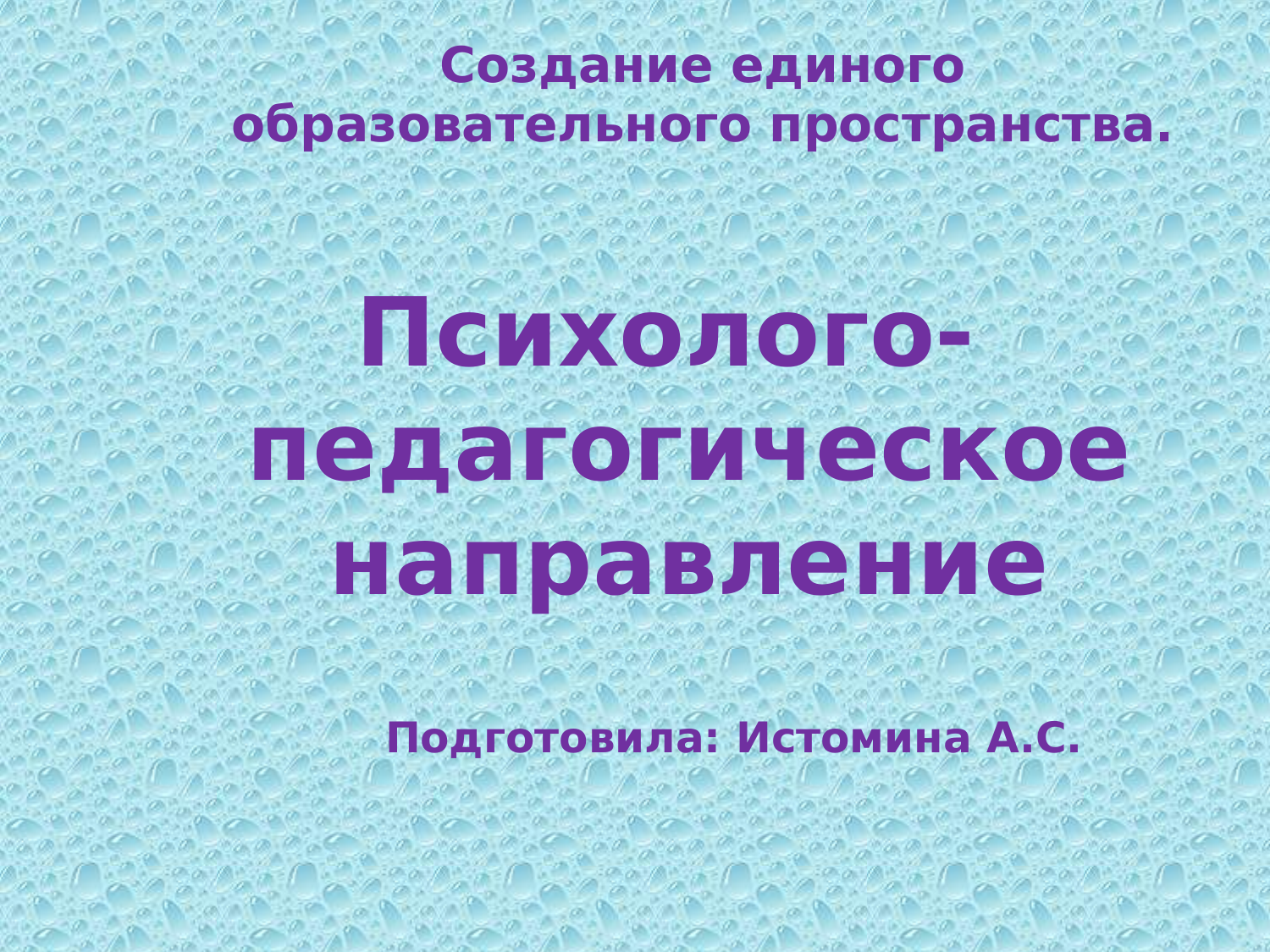

# Создание единого образовательного пространства.
Психолого-педагогическое направление
Подготовила: Истомина А.С.